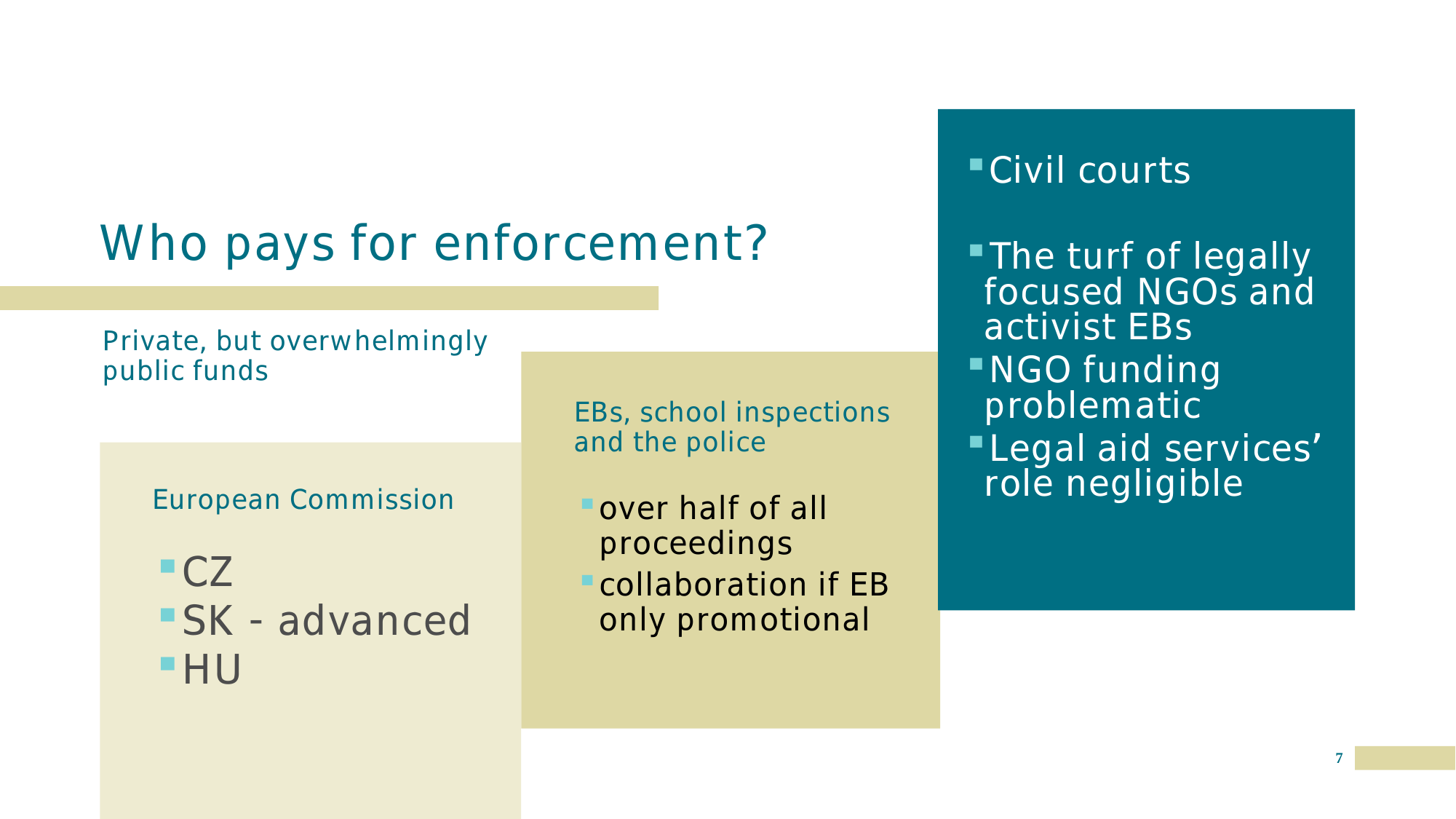

# Who pays for enforcement?
Civil courts

The turf of legally focused NGOs and activist EBs
NGO funding problematic
Legal aid services’ role negligible
Private, but overwhelmingly public funds
EBs, school inspections and the police
European Commission

over half of all proceedings
collaboration if EB only promotional
CZ
SK - advanced
HU
7